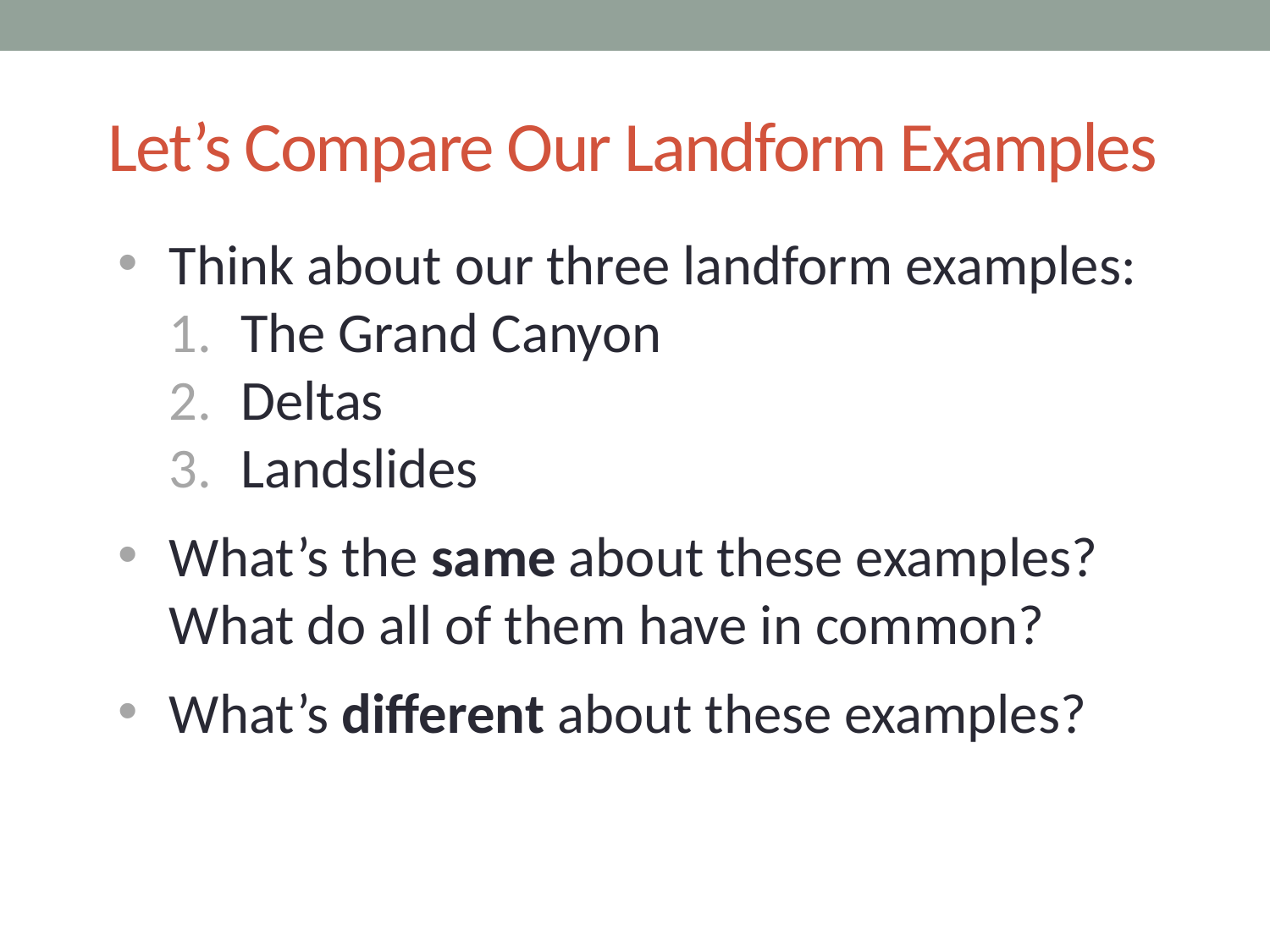

# Let’s Compare Our Landform Examples
Think about our three landform examples:
The Grand Canyon
Deltas
Landslides
What’s the same about these examples? What do all of them have in common?
What’s different about these examples?